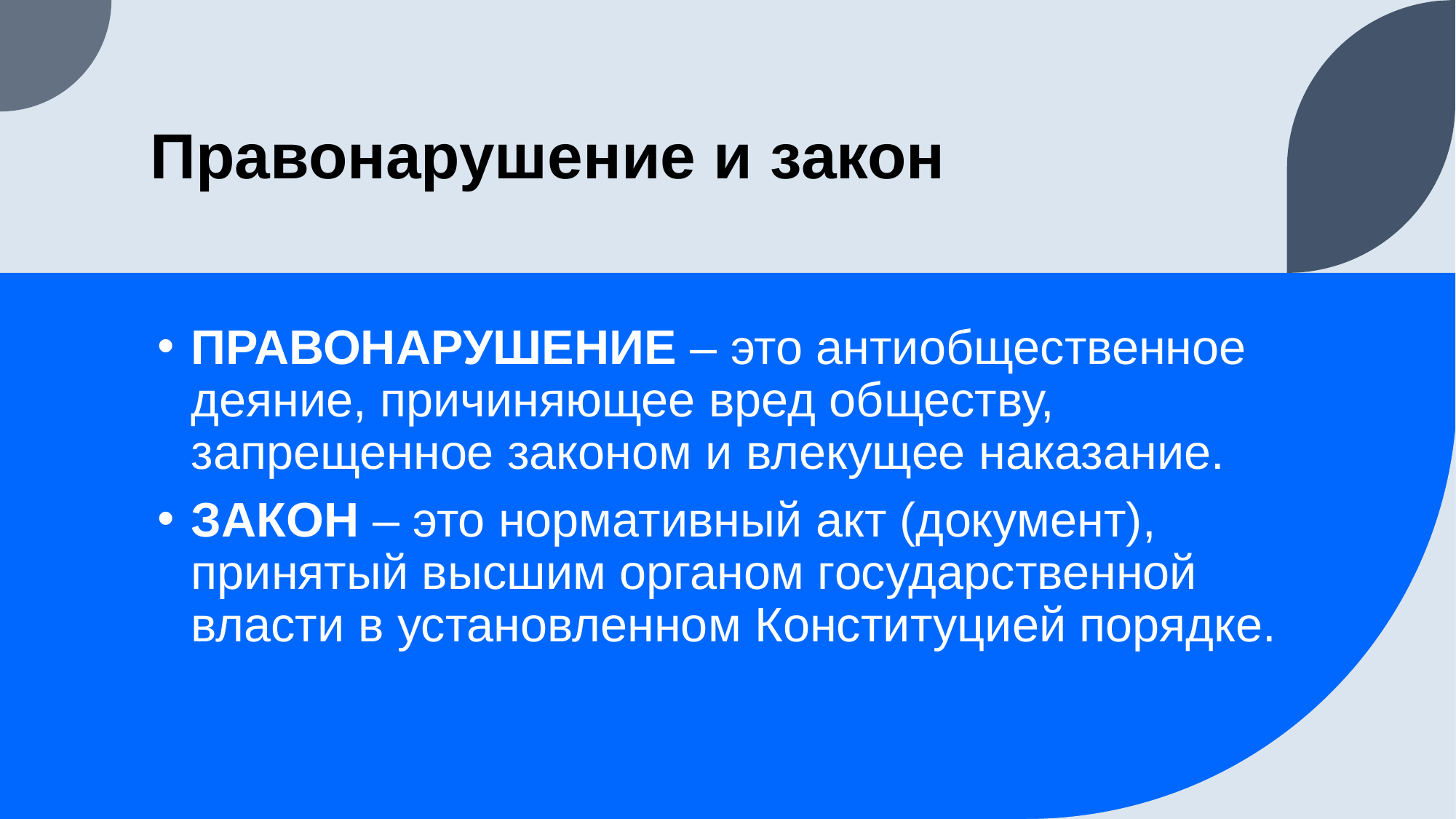

# Правонарушение и закон
ПРАВОНАРУШЕНИЕ – это антиобщественное деяние, причиняющее вред обществу, запрещенное законом и влекущее наказание.
ЗАКОН – это нормативный акт (документ), принятый высшим органом государственной власти в установленном Конституцией порядке.